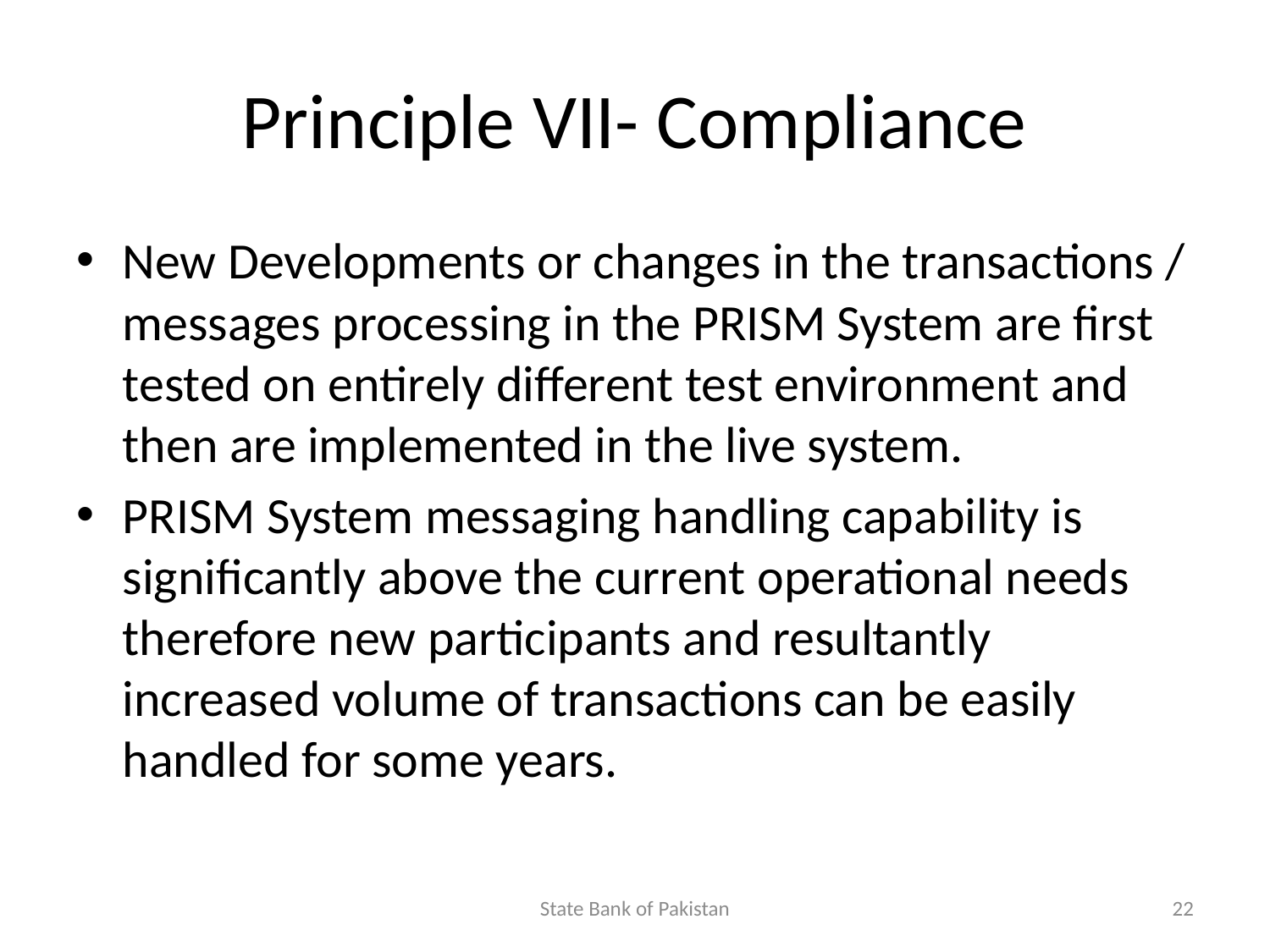

# Principle VII- Compliance
New Developments or changes in the transactions / messages processing in the PRISM System are first tested on entirely different test environment and then are implemented in the live system.
PRISM System messaging handling capability is significantly above the current operational needs therefore new participants and resultantly increased volume of transactions can be easily handled for some years.
State Bank of Pakistan
22